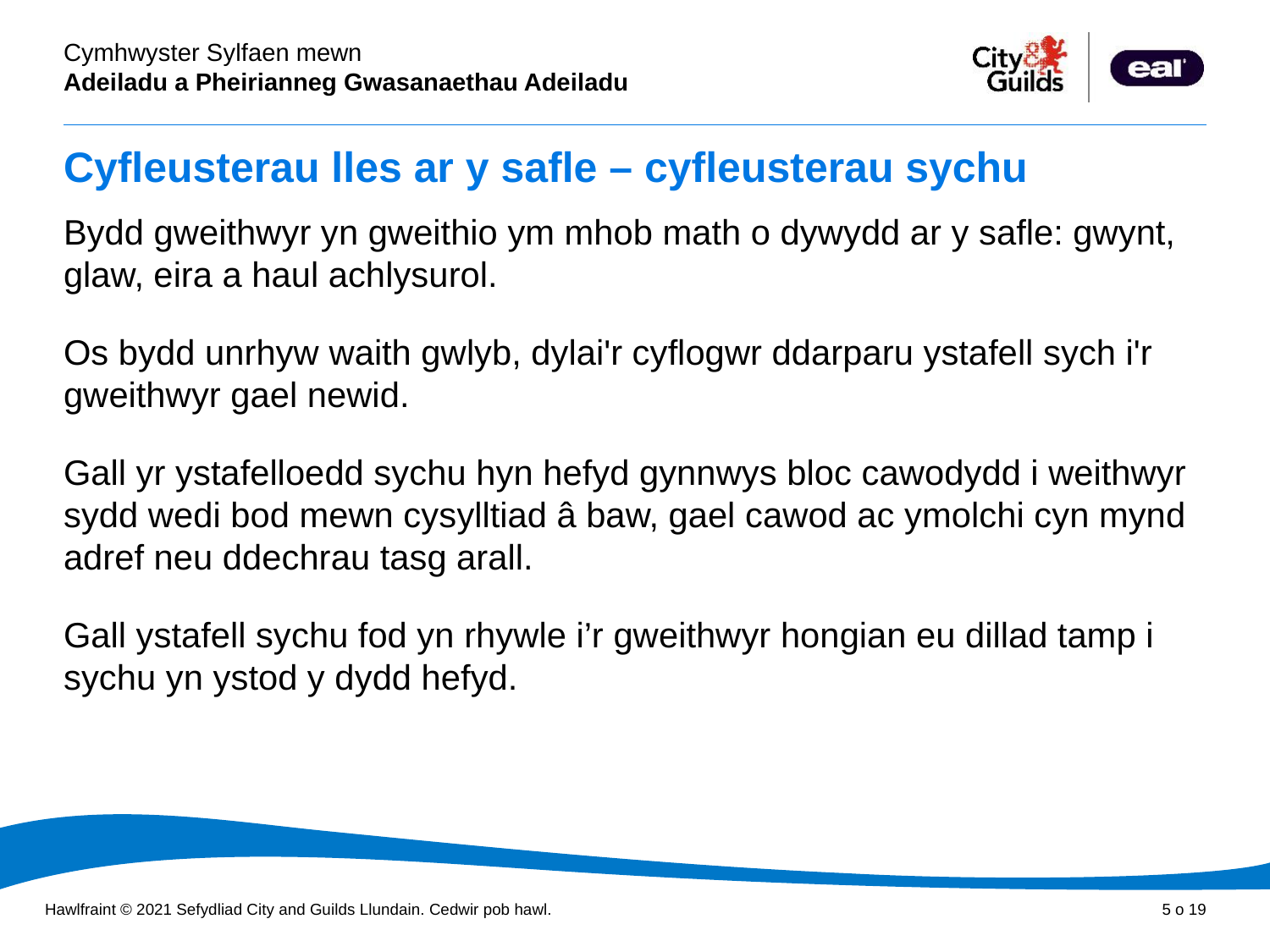

# Cyfleusterau lles ar y safle – cyfleusterau sychu
Bydd gweithwyr yn gweithio ym mhob math o dywydd ar y safle: gwynt, glaw, eira a haul achlysurol.
Os bydd unrhyw waith gwlyb, dylai'r cyflogwr ddarparu ystafell sych i'r gweithwyr gael newid.
Gall yr ystafelloedd sychu hyn hefyd gynnwys bloc cawodydd i weithwyr sydd wedi bod mewn cysylltiad â baw, gael cawod ac ymolchi cyn mynd adref neu ddechrau tasg arall.
Gall ystafell sychu fod yn rhywle i’r gweithwyr hongian eu dillad tamp i sychu yn ystod y dydd hefyd.